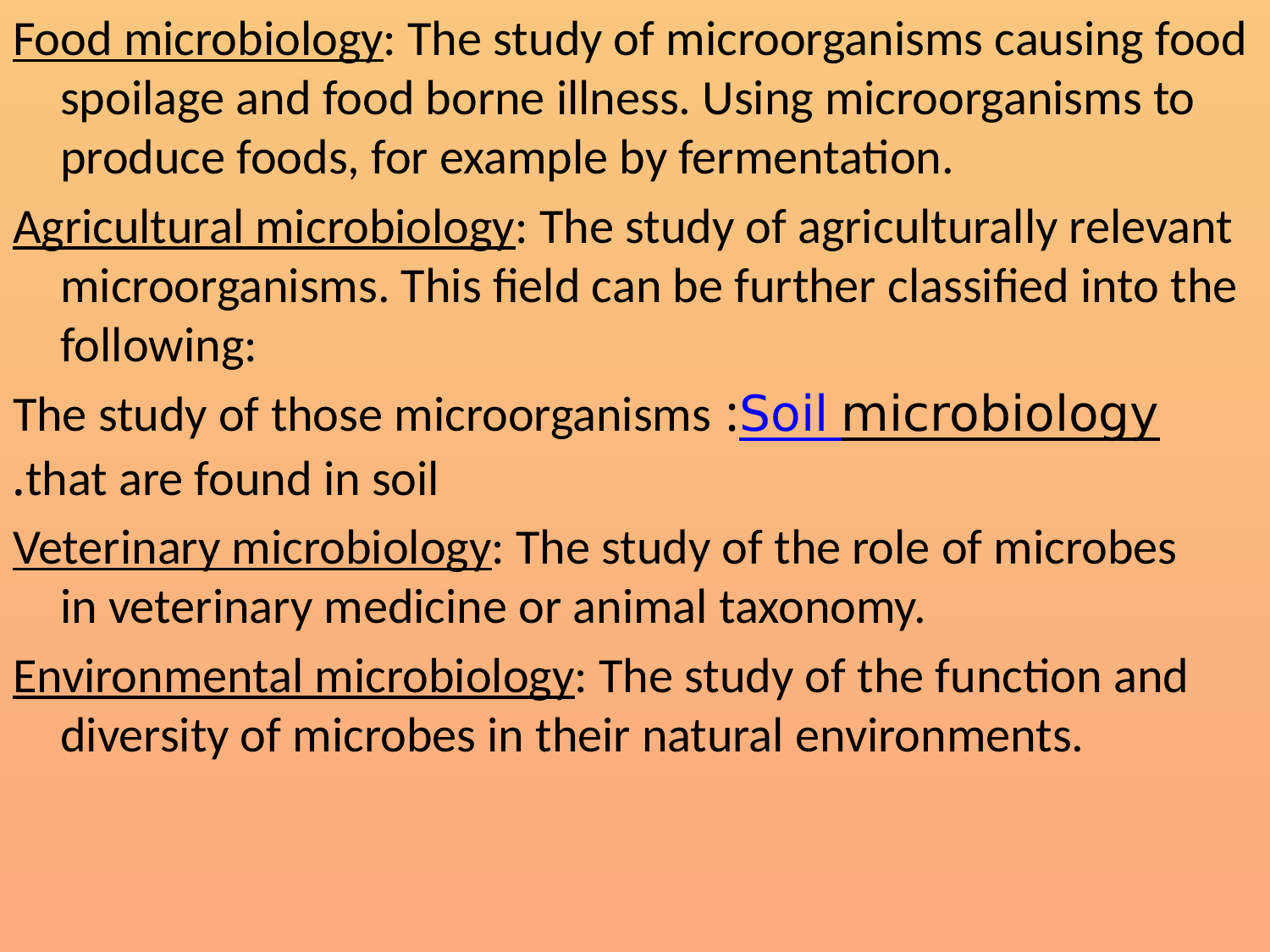

Food microbiology: The study of microorganisms causing food spoilage and food borne illness. Using microorganisms to produce foods, for example by fermentation.
Agricultural microbiology: The study of agriculturally relevant microorganisms. This field can be further classified into the following:
Soil microbiology: The study of those microorganisms that are found in soil.
Veterinary microbiology: The study of the role of microbes in veterinary medicine or animal taxonomy.
Environmental microbiology: The study of the function and diversity of microbes in their natural environments.

#